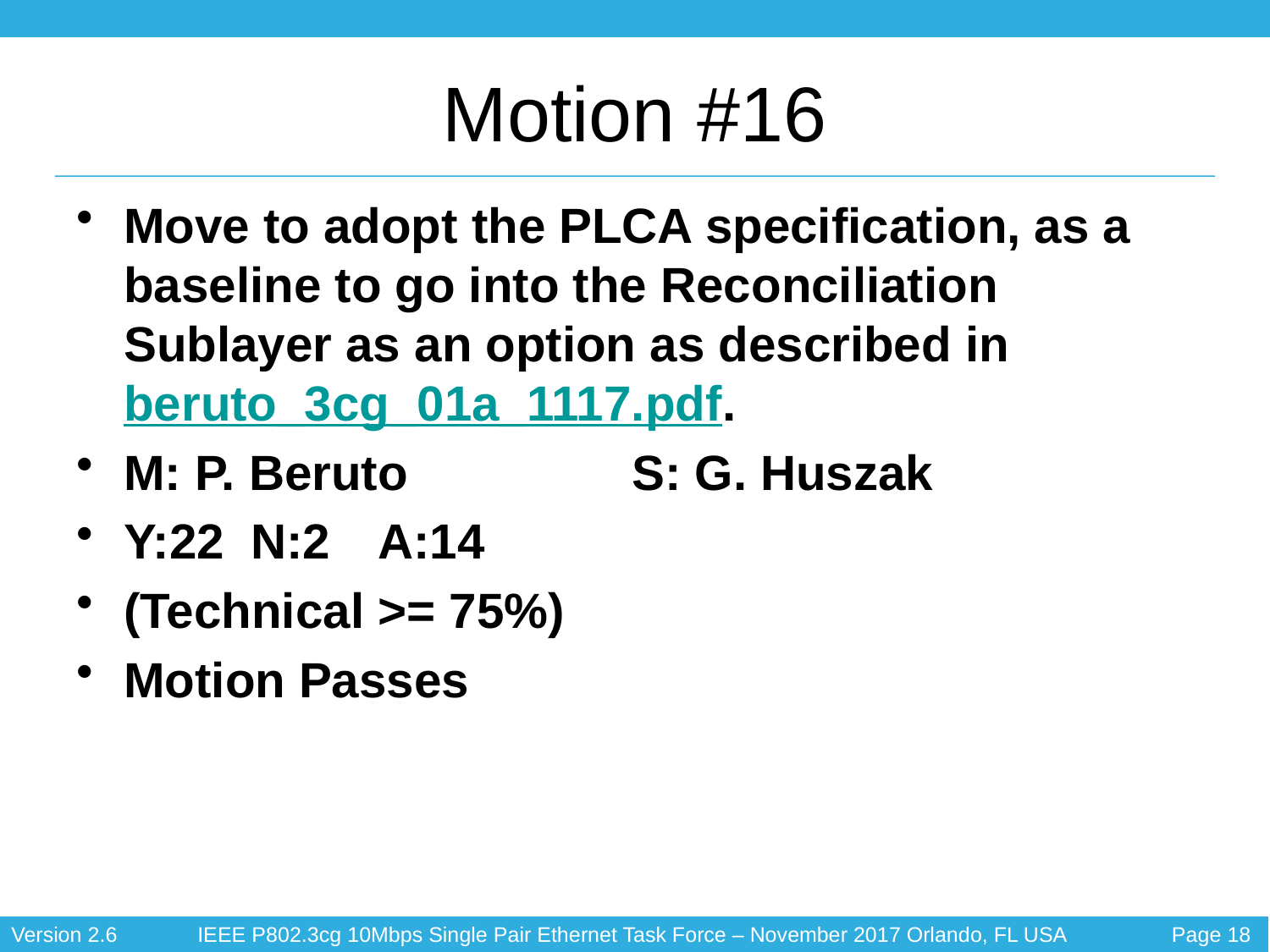

# Motion #16
Move to adopt the PLCA specification, as a baseline to go into the Reconciliation Sublayer as an option as described in beruto_3cg_01a_1117.pdf.
M: P. Beruto		S: G. Huszak
Y:22	N:2	A:14
(Technical >= 75%)
Motion Passes